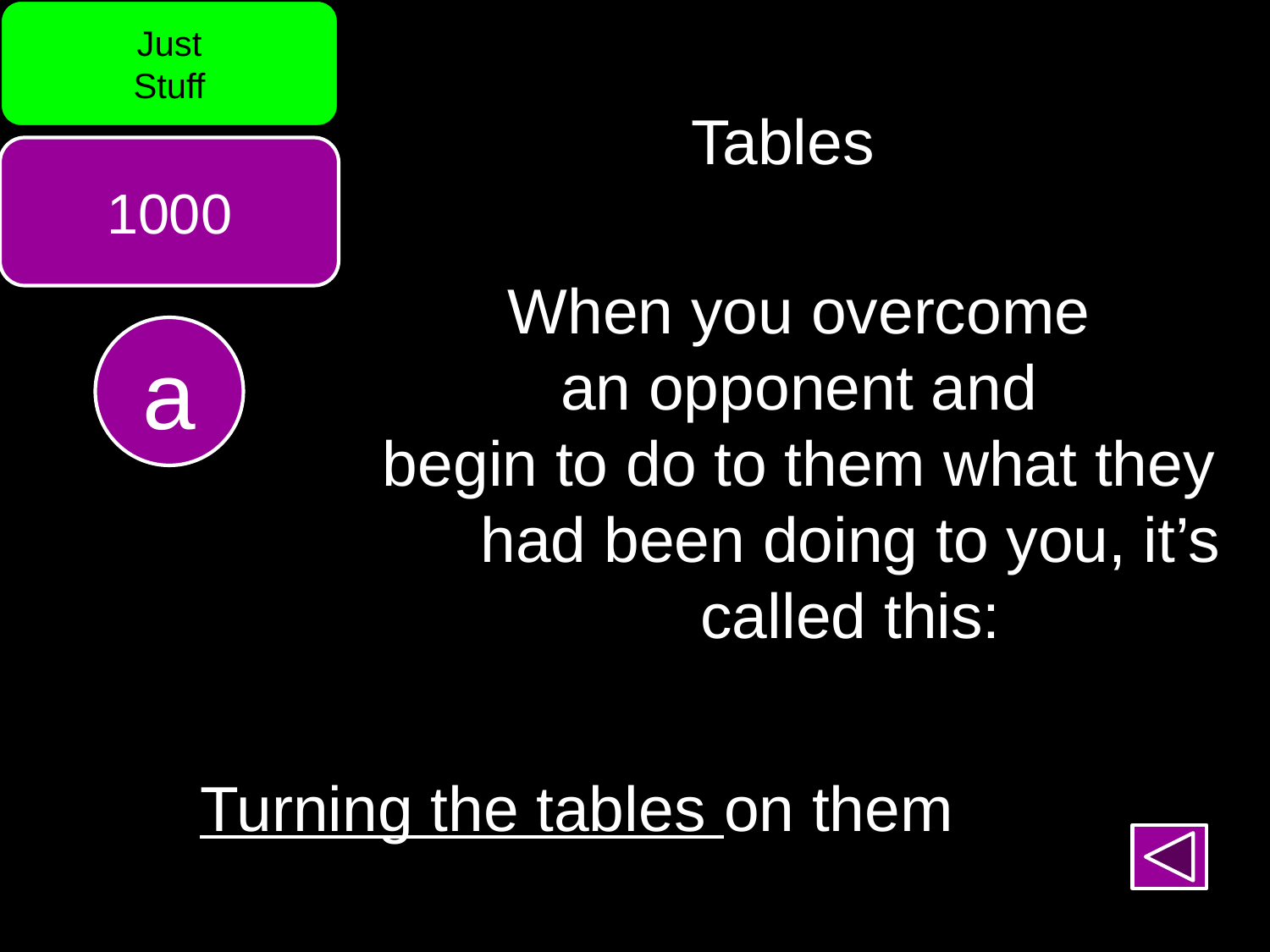

Just
Stuff
Tables
1000
When you overcome
an opponent and
begin to do to them what they had been doing to you, it’s called this:
a
Turning the tables on them